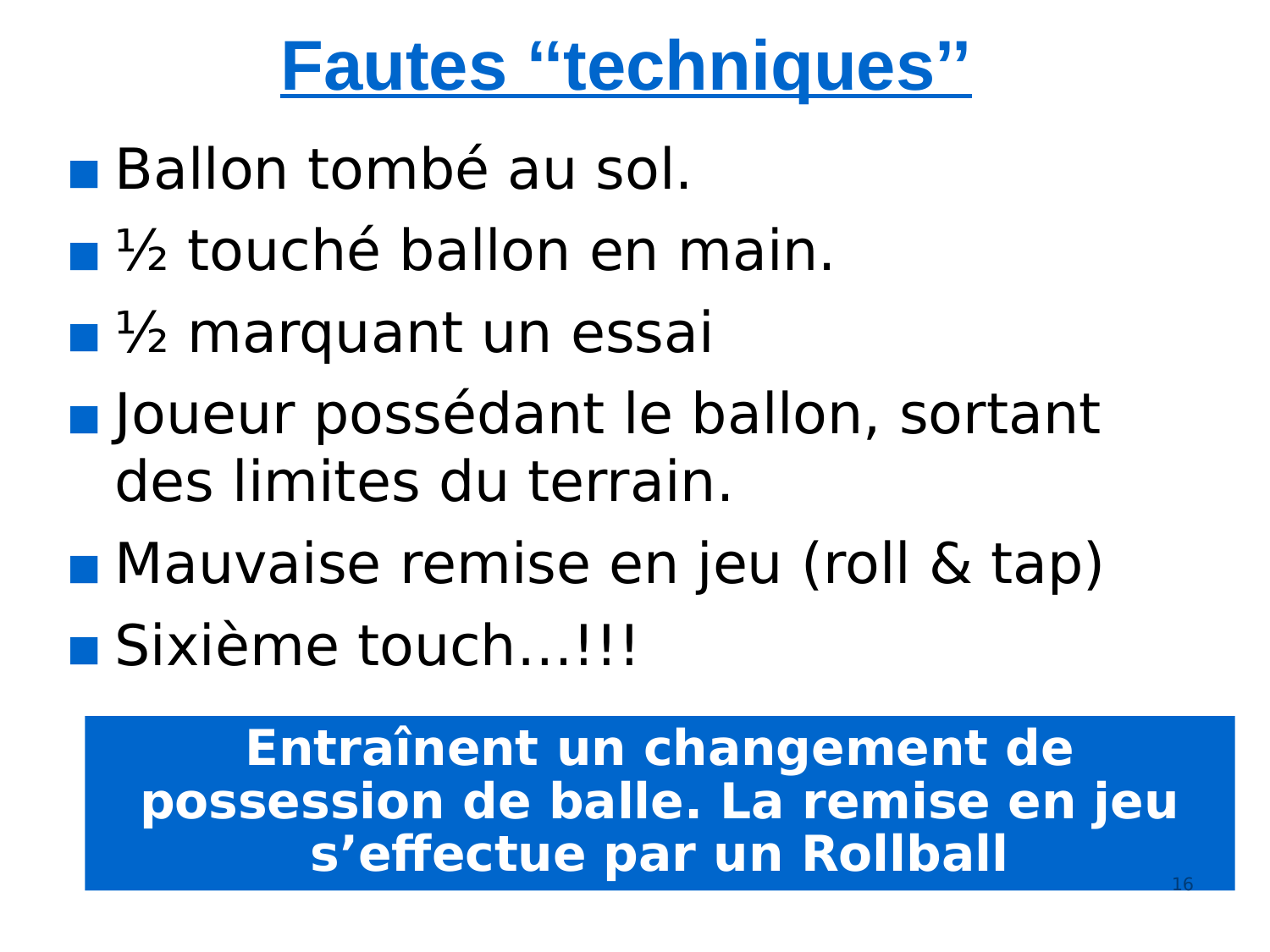

Fautes ‘‘techniques’’
Ballon tombé au sol.
½ touché ballon en main.
½ marquant un essai
Joueur possédant le ballon, sortant des limites du terrain.
Mauvaise remise en jeu (roll & tap)
Sixième touch…!!!

Entraînent un changement de possession de balle. La remise en jeu s’effectue par un Rollball
16